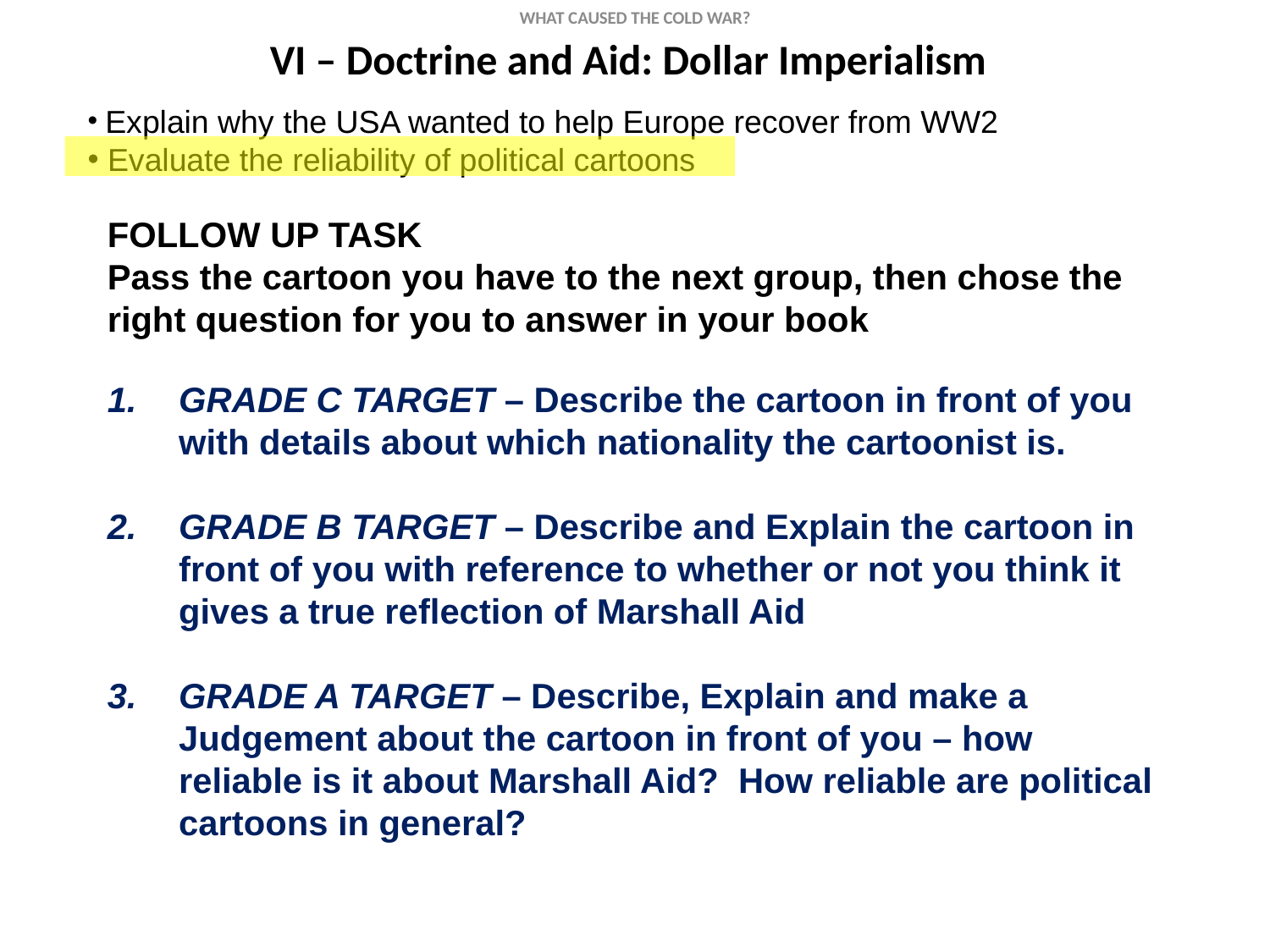

WHAT CAUSED THE COLD WAR?
VI – Doctrine and Aid: Dollar Imperialism
 Explain why the USA wanted to help Europe recover from WW2
 Evaluate the reliability of political cartoons

FOLLOW UP TASK
Pass the cartoon you have to the next group, then chose the  right question for you to answer in your book

GRADE C TARGET – Describe the cartoon in front of you with details about which nationality the cartoonist is.

GRADE B TARGET – Describe and Explain the cartoon in front of you with reference to whether or not you think it gives a true reflection of Marshall Aid

GRADE A TARGET – Describe, Explain and make a Judgement about the cartoon in front of you – how reliable is it about Marshall Aid?  How reliable are political cartoons in general?